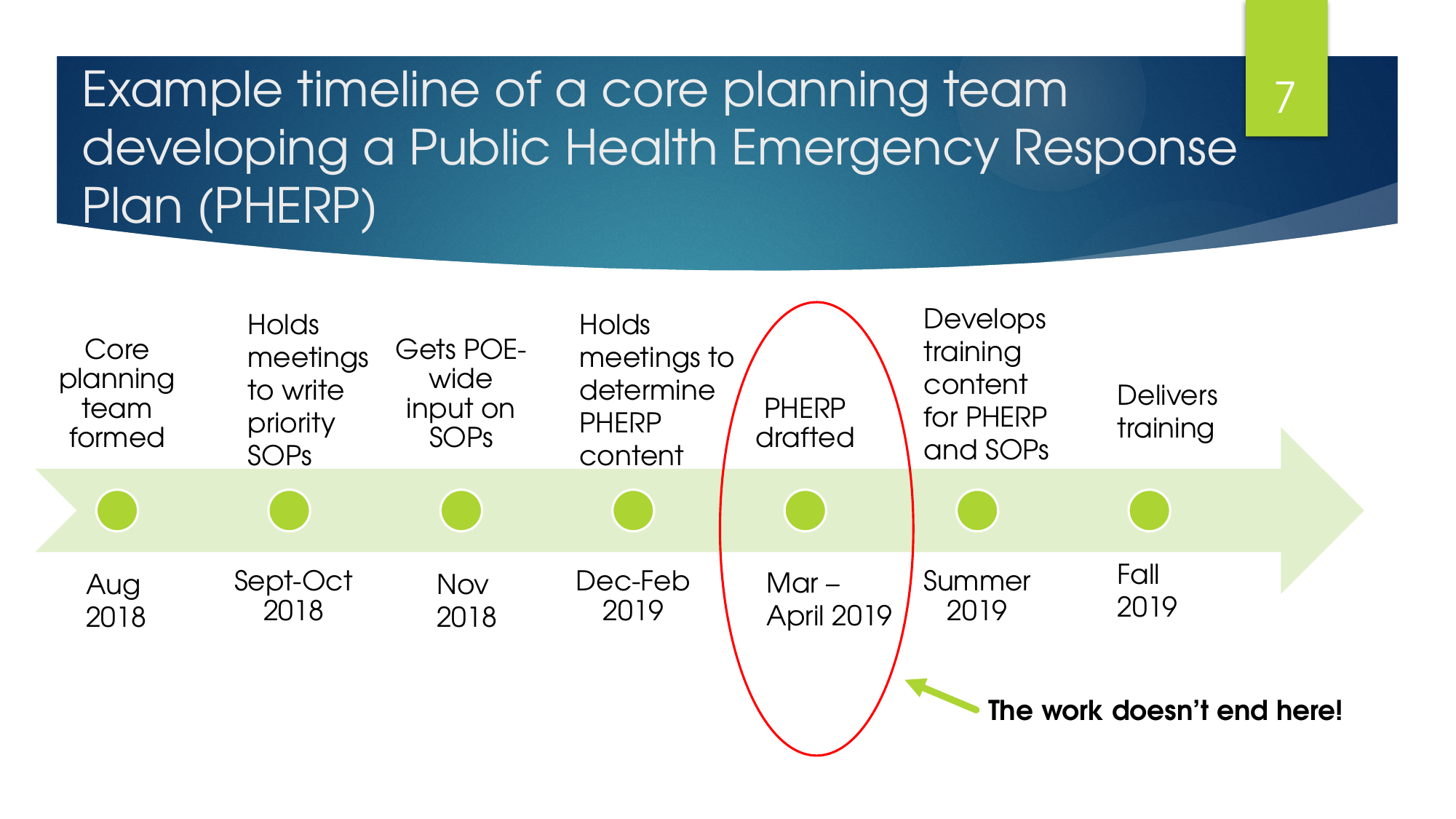

7
# Example timeline of a core planning team developing a Public Health Emergency Response Plan (PHERP)
Develops training content for PHERP and SOPs
Core planning team formed
Sept-Oct 2018
Gets POE-wide input on SOPs
Dec-Feb 2019
PHERP drafted
Summer 2019

Holds meetings to write priority SOPs
Holds meetings to determine PHERP content

Delivers training
Fall 2019
Mar – April 2019
Nov 2018
Aug 2018
The work doesn’t end here!